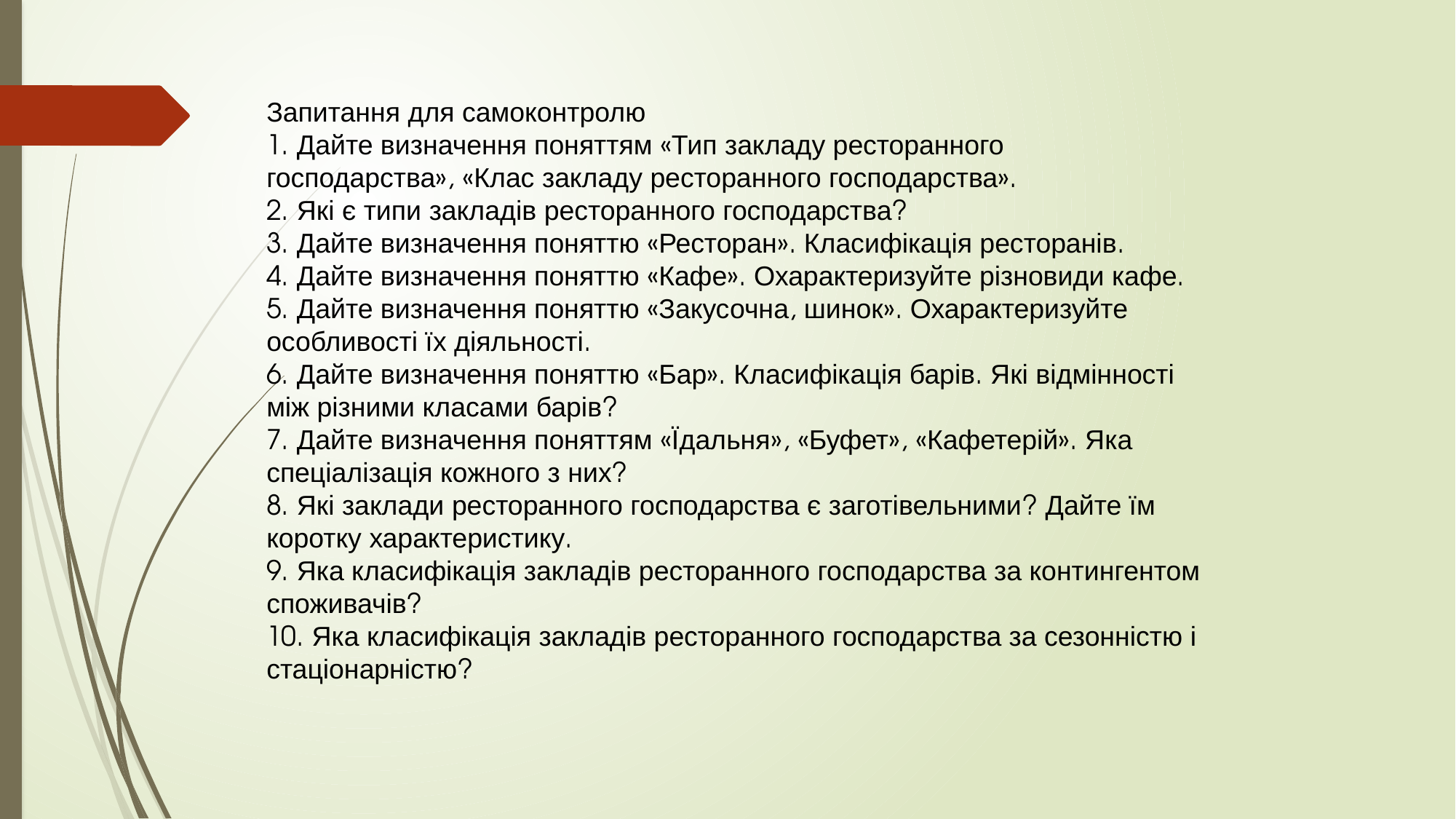

Запитання для самоконтролю
1. Дайте визначення поняттям «Тип закладу ресторанного
господарства», «Клас закладу ресторанного господарства».
2. Які є типи закладів ресторанного господарства?
3. Дайте визначення поняттю «Ресторан». Класифікація ресторанів.
4. Дайте визначення поняттю «Кафе». Охарактеризуйте різновиди кафе.
5. Дайте визначення поняттю «Закусочна, шинок». Охарактеризуйте
особливості їх діяльності.
6. Дайте визначення поняттю «Бар». Класифікація барів. Які відмінності
між різними класами барів?
7. Дайте визначення поняттям «Їдальня», «Буфет», «Кафетерій». Яка
спеціалізація кожного з них?
8. Які заклади ресторанного господарства є заготівельними? Дайте їм
коротку характеристику.
9. Яка класифікація закладів ресторанного господарства за контингентом
споживачів?
10. Яка класифікація закладів ресторанного господарства за сезонністю і
стаціонарністю?